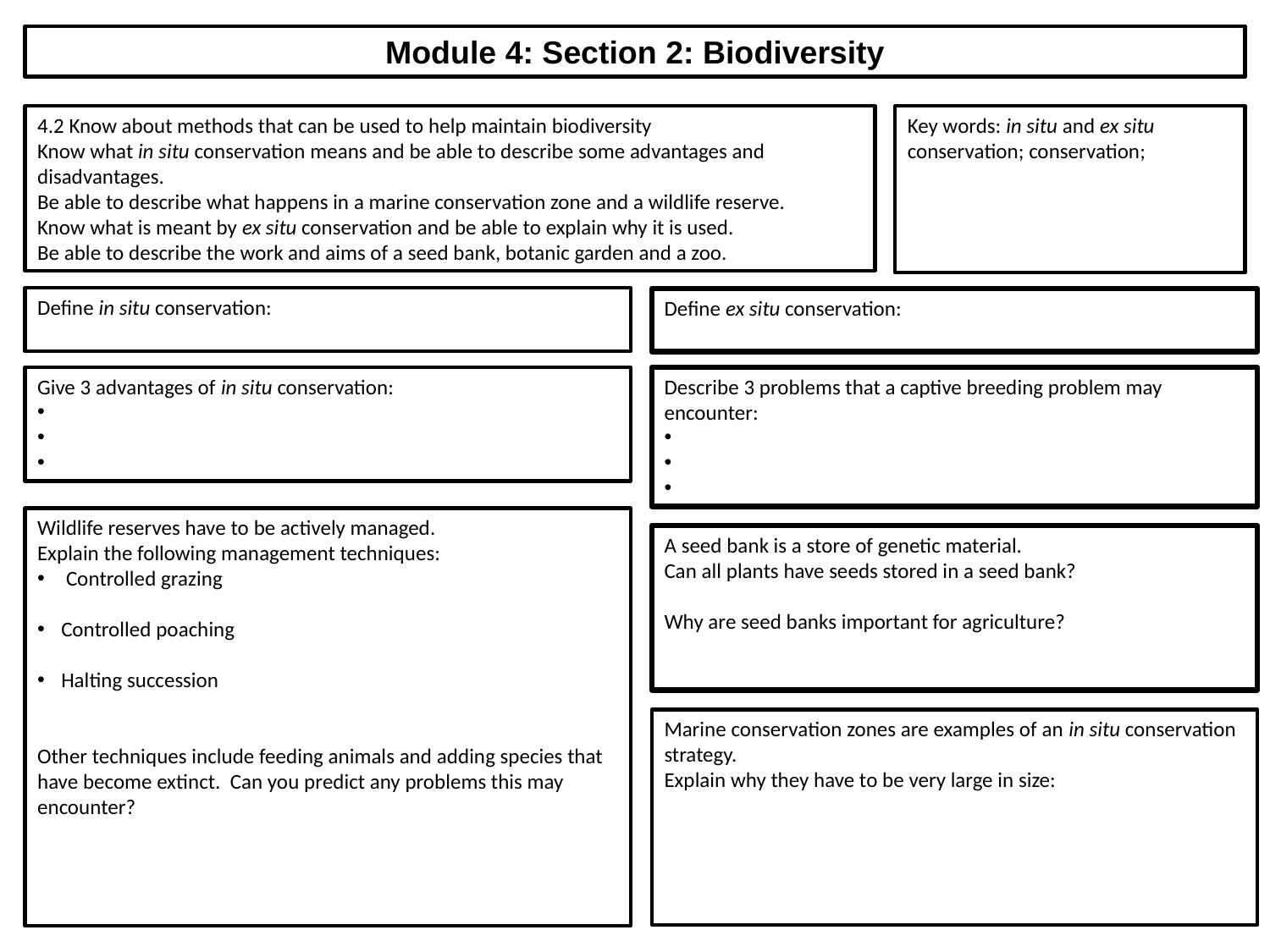

Module 4: Section 2: Biodiversity
4.2 Know about methods that can be used to help maintain biodiversity
Know what in situ conservation means and be able to describe some advantages and disadvantages.
Be able to describe what happens in a marine conservation zone and a wildlife reserve.
Know what is meant by ex situ conservation and be able to explain why it is used.
Be able to describe the work and aims of a seed bank, botanic garden and a zoo.
Key words: in situ and ex situ conservation; conservation;
Define in situ conservation:

Define ex situ conservation:

Give 3 advantages of in situ conservation:

Describe 3 problems that a captive breeding problem may encounter:

Wildlife reserves have to be actively managed.
Explain the following management techniques:
 Controlled grazing

Controlled poaching

Halting succession

Other techniques include feeding animals and adding species that have become extinct.  Can you predict any problems this may encounter?

A seed bank is a store of genetic material.
Can all plants have seeds stored in a seed bank?

Why are seed banks important for agriculture?

Marine conservation zones are examples of an in situ conservation strategy.
Explain why they have to be very large in size: